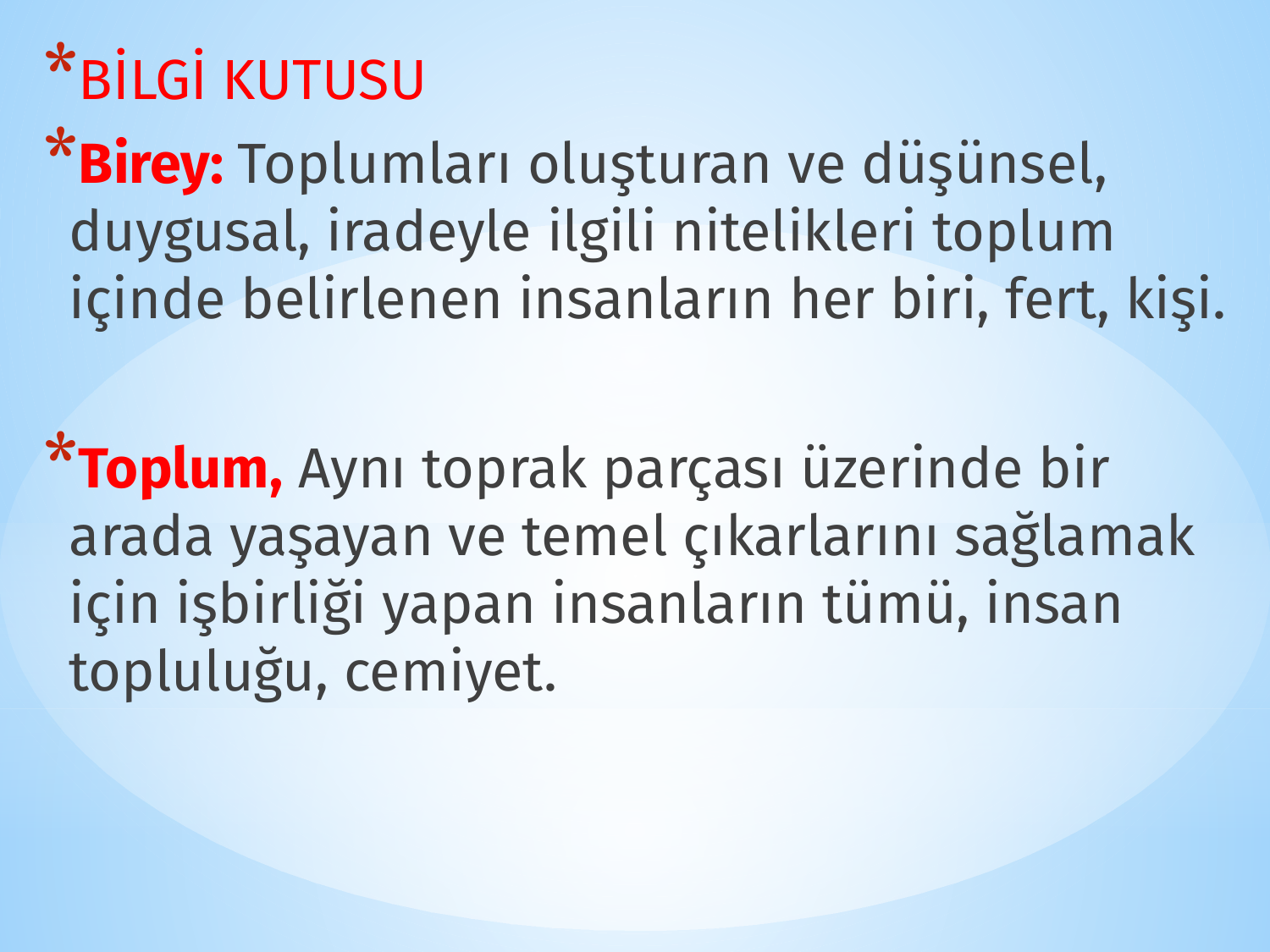

BİLGİ KUTUSU
Birey: Toplumları oluşturan ve düşünsel, duygusal, iradeyle ilgili nitelikleri toplum içinde belirlenen insanların her biri, fert, kişi.

Toplum, Aynı toprak parçası üzerinde bir arada yaşayan ve temel çıkarlarını sağlamak için işbirliği yapan insanların tümü, insan topluluğu, cemiyet.